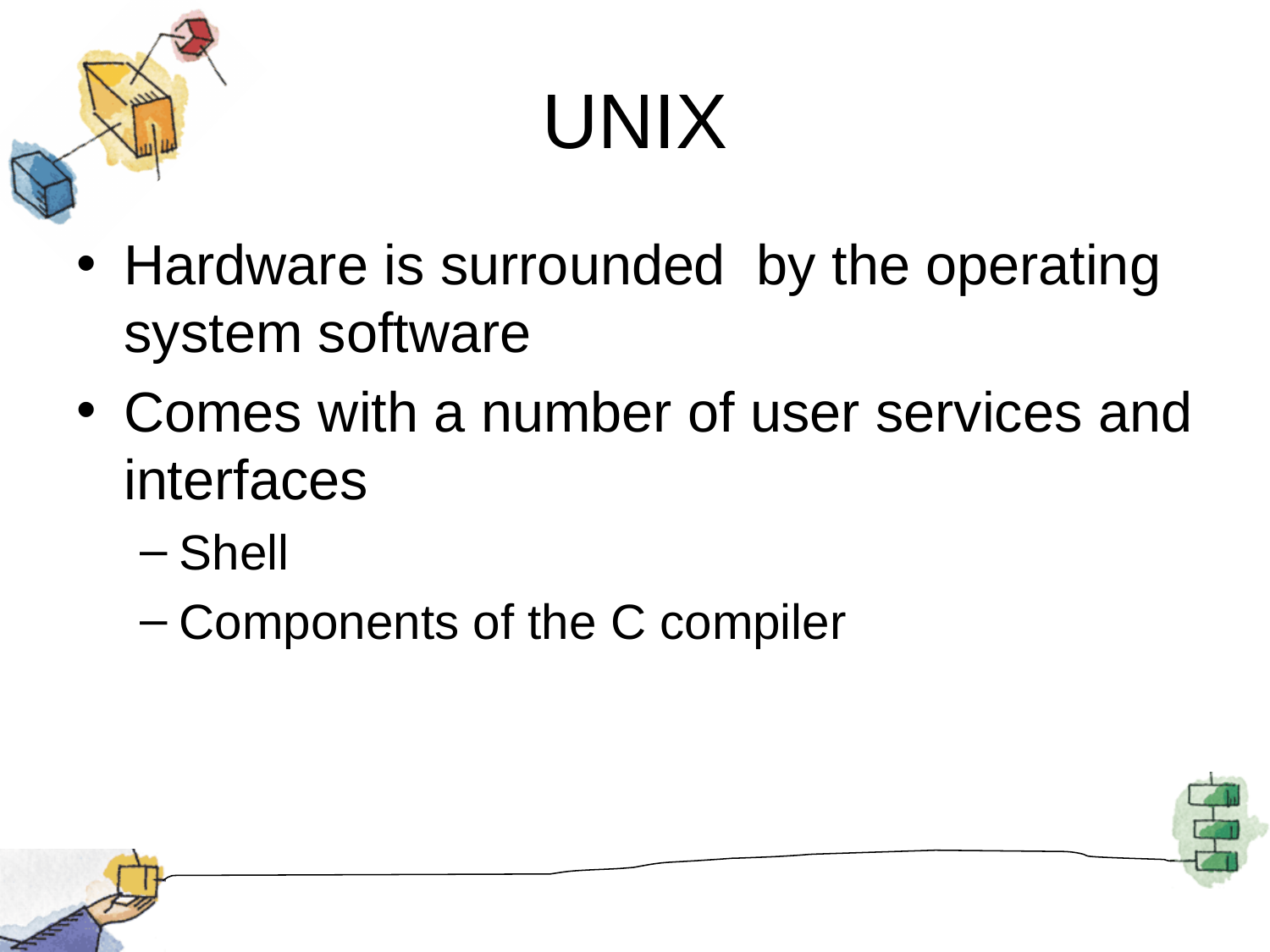

# UNIX
Hardware is surrounded  by the operating system software
Comes with a number of user services and interfaces
Shell
Components of the C compiler